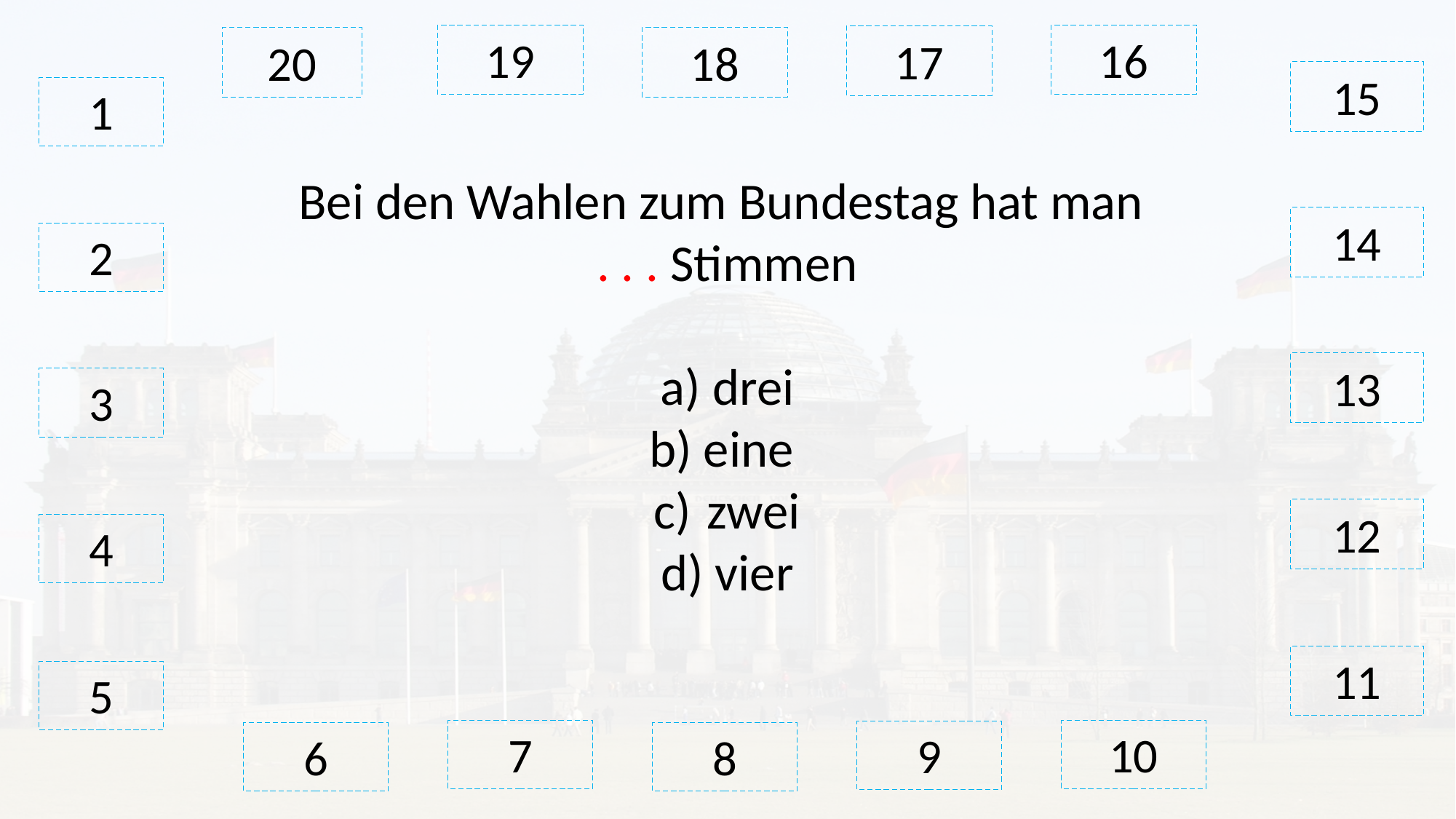

19
16
17
# 20
18
15
1
Bei den Wahlen zum Bundestag hat man
. . . Stimmen

 drei
 eine
 zwei
 vier
14
2
13
3
12
4
11
5
7
10
9
6
8